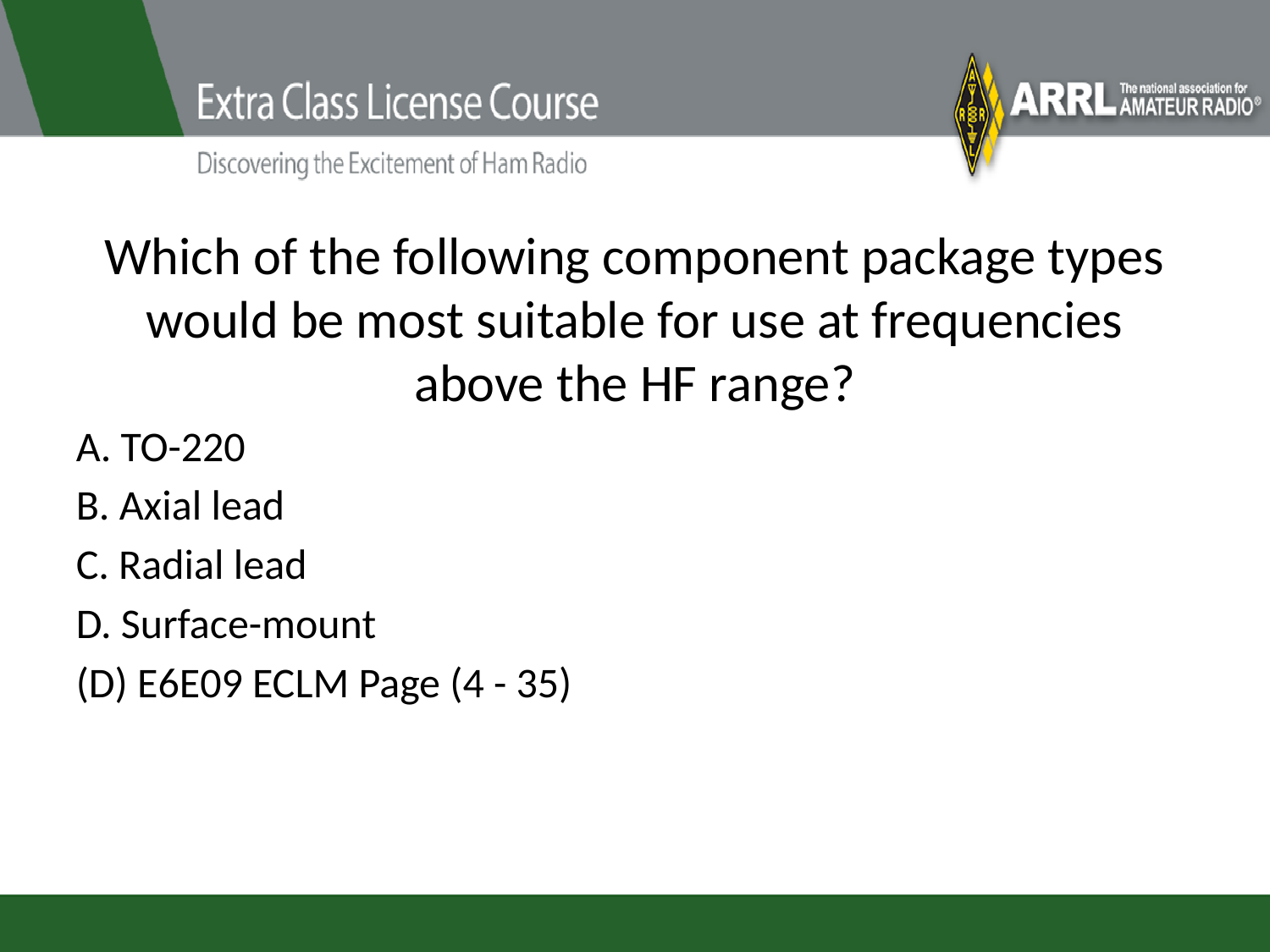

# Which of the following component package types would be most suitable for use at frequencies above the HF range?
A. TO-220
B. Axial lead
C. Radial lead
D. Surface-mount
(D) E6E09 ECLM Page (4 - 35)